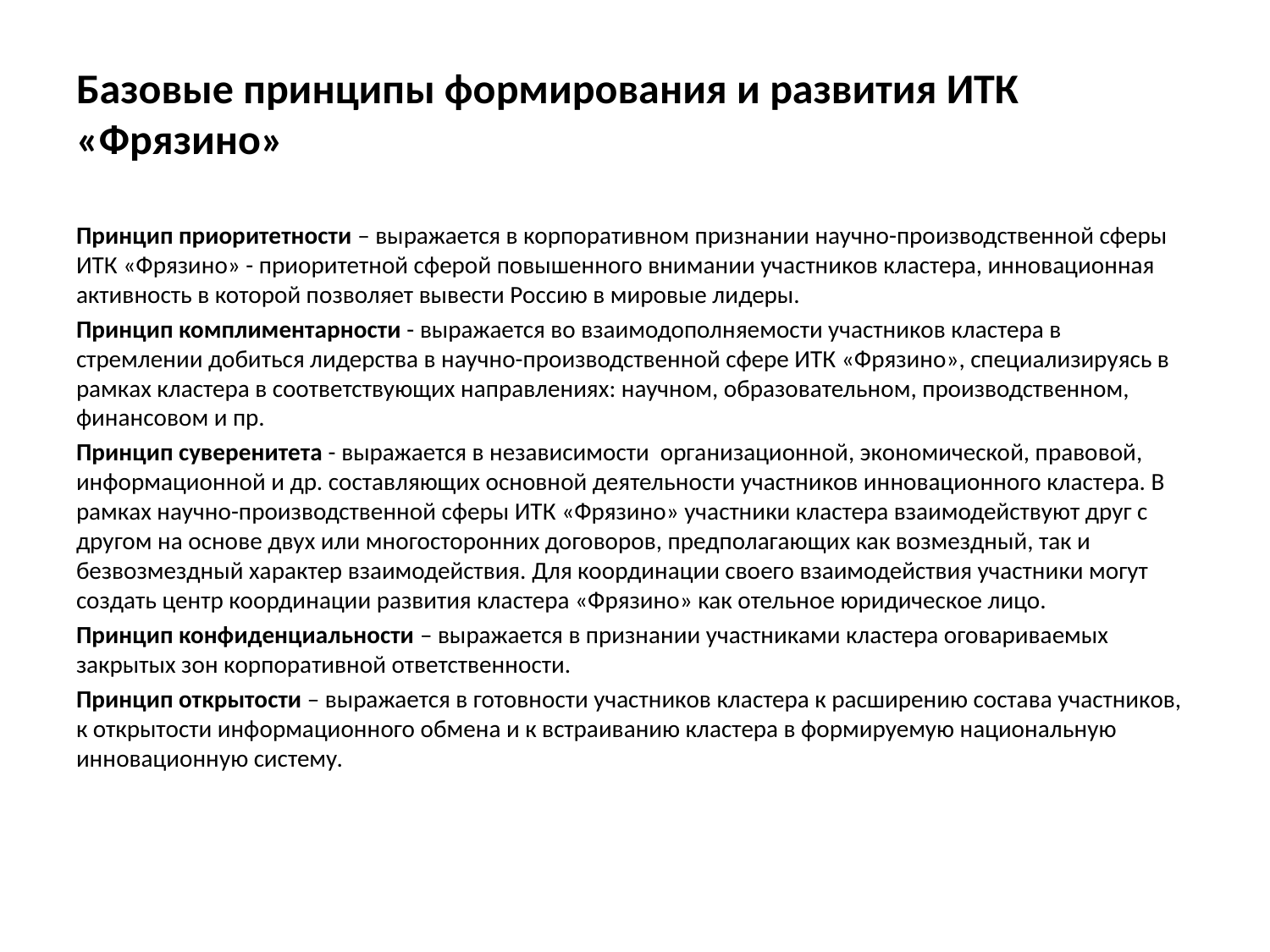

# Базовые принципы формирования и развития ИТК  «Фрязино»

Принцип приоритетности – выражается в корпоративном признании научно-производственной сферы ИТК «Фрязино» - приоритетной сферой повышенного внимании участников кластера, инновационная активность в которой позволяет вывести Россию в мировые лидеры.
Принцип комплиментарности - выражается во взаимодополняемости участников кластера в стремлении добиться лидерства в научно-производственной сфере ИТК «Фрязино», специализируясь в рамках кластера в соответствующих направлениях: научном, образовательном, производственном, финансовом и пр.
Принцип суверенитета - выражается в независимости  организационной, экономической, правовой, информационной и др. составляющих основной деятельности участников инновационного кластера. В рамках научно-производственной сферы ИТК «Фрязино» участники кластера взаимодействуют друг с другом на основе двух или многосторонних договоров, предполагающих как возмездный, так и безвозмездный характер взаимодействия. Для координации своего взаимодействия участники могут создать центр координации развития кластера «Фрязино» как отельное юридическое лицо.
Принцип конфиденциальности – выражается в признании участниками кластера оговариваемых закрытых зон корпоративной ответственности.
Принцип открытости – выражается в готовности участников кластера к расширению состава участников, к открытости информационного обмена и к встраиванию кластера в формируемую национальную инновационную систему.